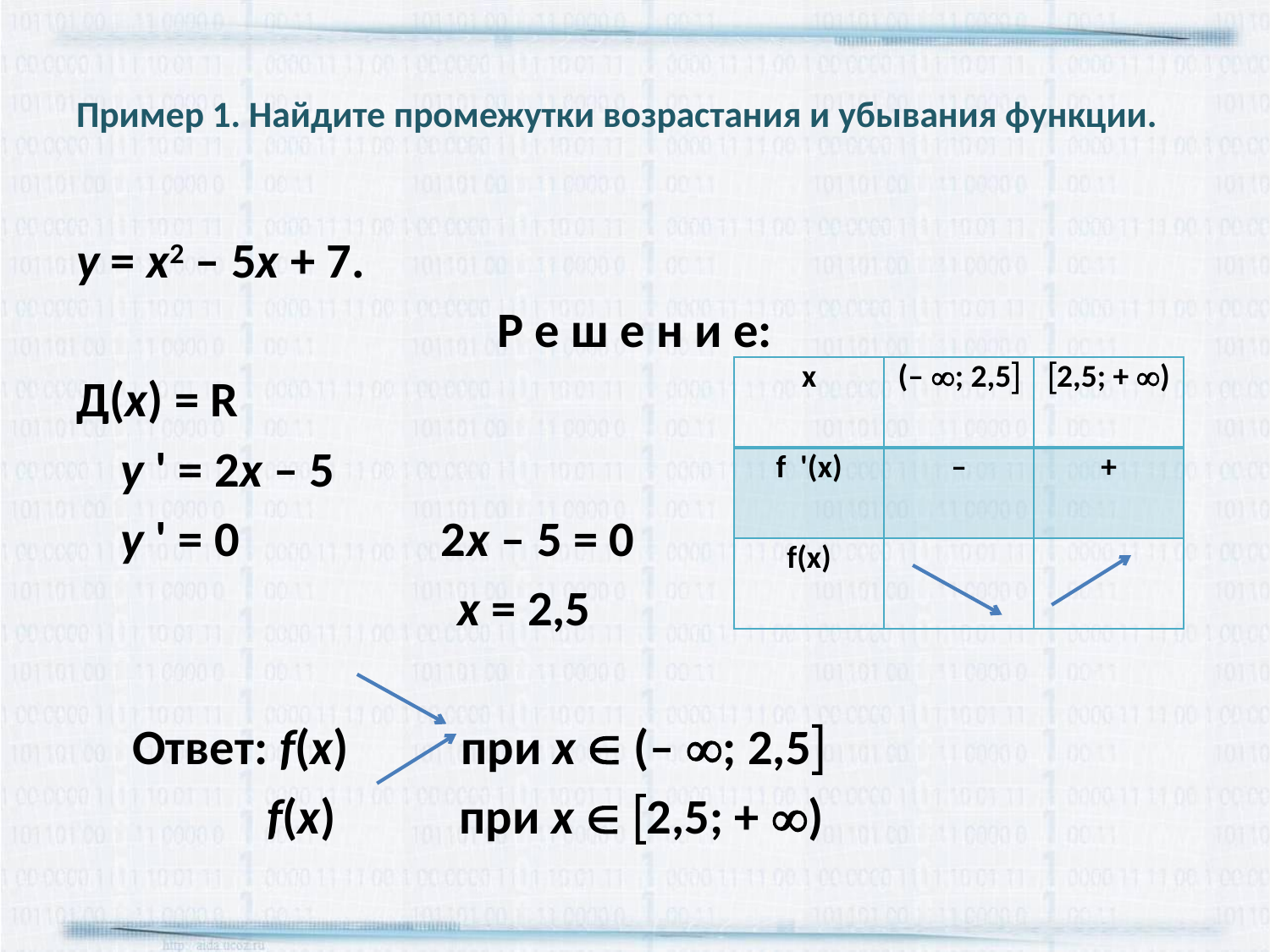

# Пример 1. Найдите промежутки возрастания и убывания функции.
у = х2 – 5х + 7.
Р е ш е н и е:
Д(х) = R
    у ' = 2х – 5
    у ' = 0                  2х – 5 = 0
                                  х = 2,5

     Ответ: f(x)          при х ∈ (– ∞; 2,5]
                 f(x)           при х ∈ [2,5; + ∞)

| х | (– ∞; 2,5] | [2,5; + ∞) |
| --- | --- | --- |
| f '(х) | – | + |
| f(x) |  |  |